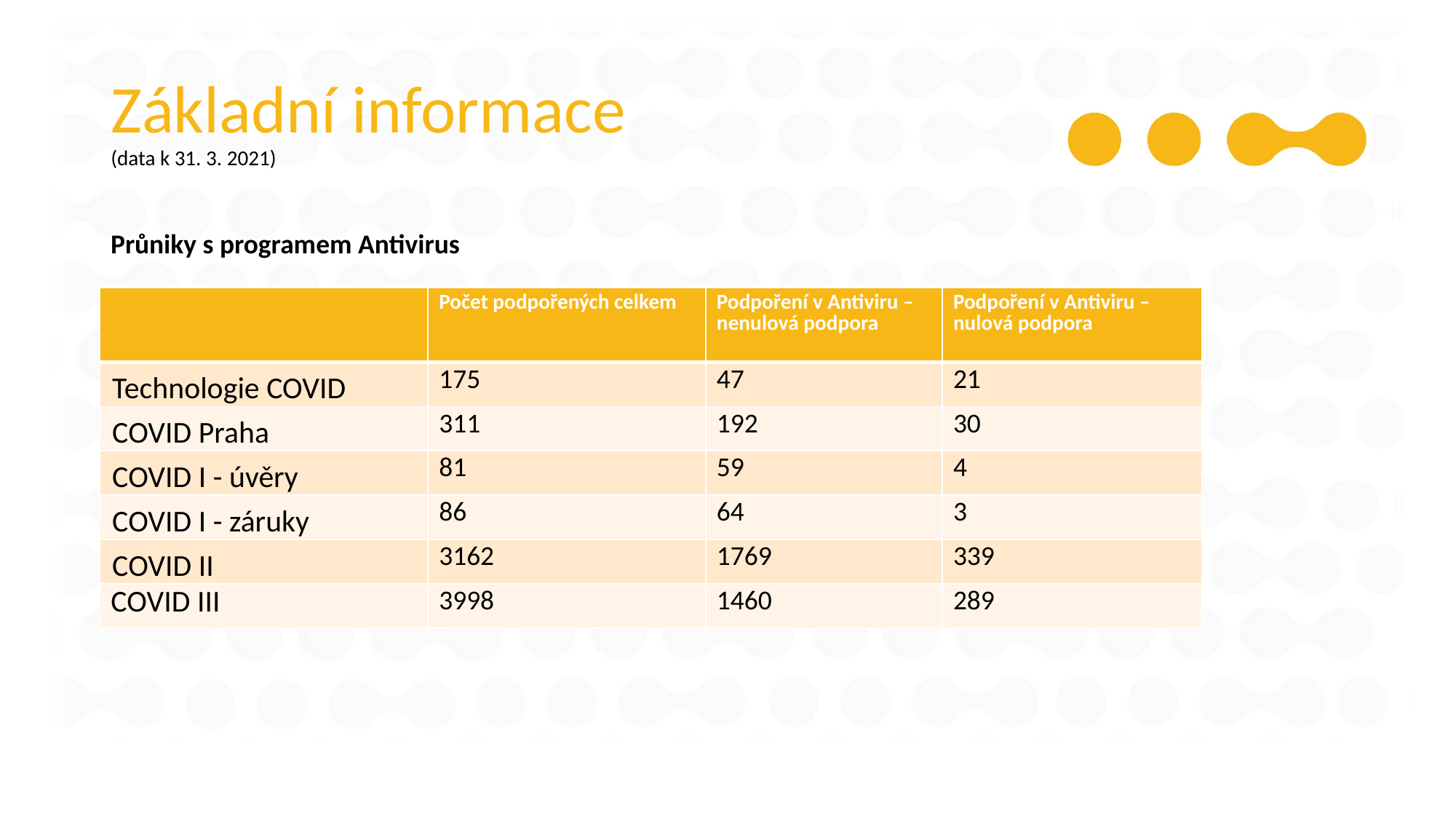

# Základní informace (data k 31. 3. 2021)
Průniky s programem Antivirus
|  | Počet podpořených celkem | Podpoření v Antiviru – nenulová podpora | Podpoření v Antiviru – nulová podpora |
| --- | --- | --- | --- |
| Technologie COVID | 175 | 47 | 21 |
| COVID Praha | 311 | 192 | 30 |
| COVID I - úvěry | 81 | 59 | 4 |
| COVID I - záruky | 86 | 64 | 3 |
| COVID II | 3162 | 1769 | 339 |
| COVID III | 3998 | 1460 | 289 |